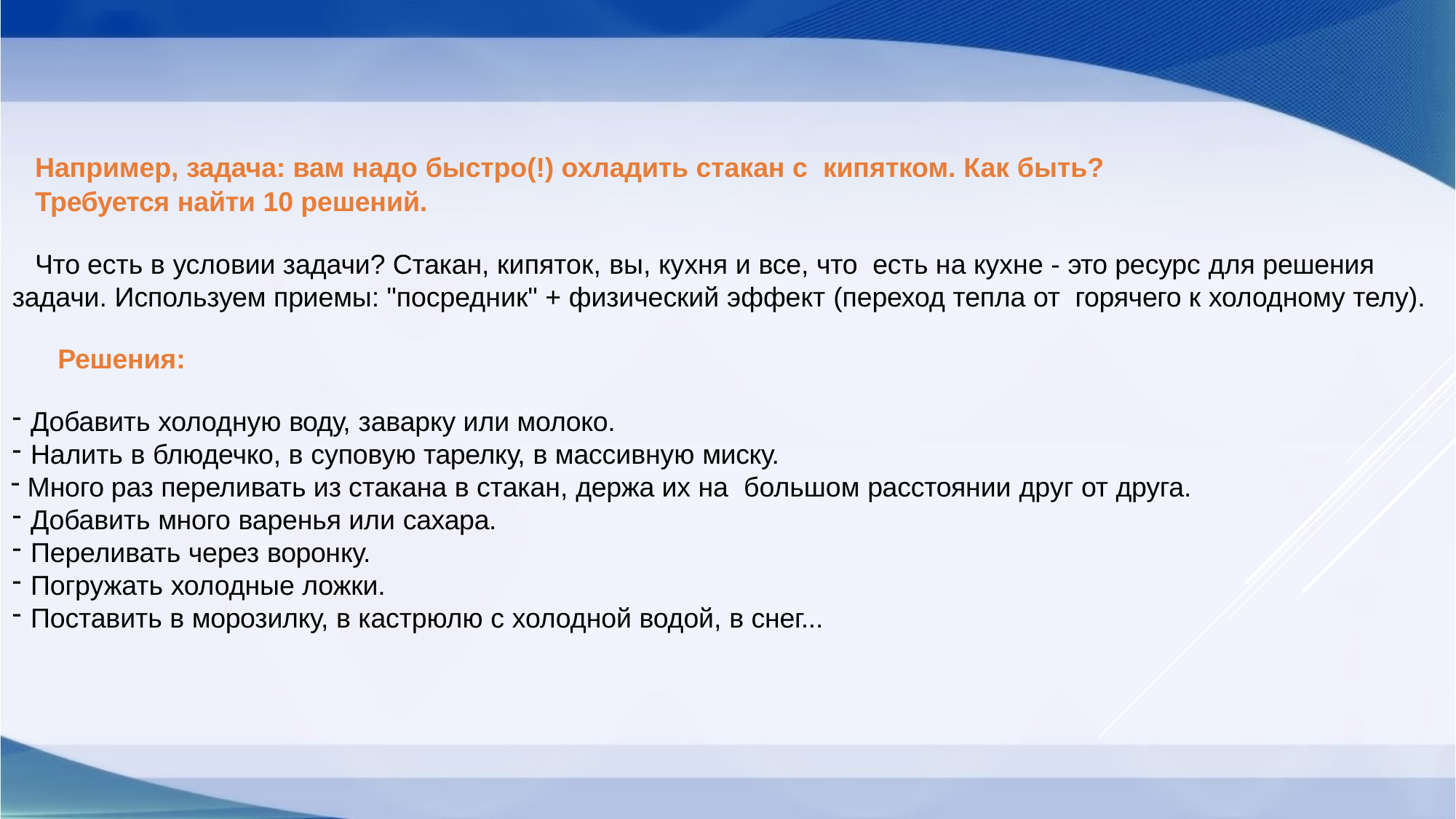

Например, задача: вам надо быстро(!) охладить стакан с  кипятком. Как быть?
Требуется найти 10 решений.

Что есть в условии задачи? Стакан, кипяток, вы, кухня и все, что  есть на кухне - это ресурс для решения задачи. Используем приемы: "посредник" + физический эффект (переход тепла от  горячего к холодному телу).

Решения:

Добавить холодную воду, заварку или молоко.
Налить в блюдечко, в суповую тарелку, в массивную миску.
 Много раз переливать из стакана в стакан, держа их на  большом расстоянии друг от друга.
Добавить много варенья или сахара.
Переливать через воронку.
Погружать холодные ложки.
Поставить в морозилку, в кастрюлю с холодной водой, в снег...